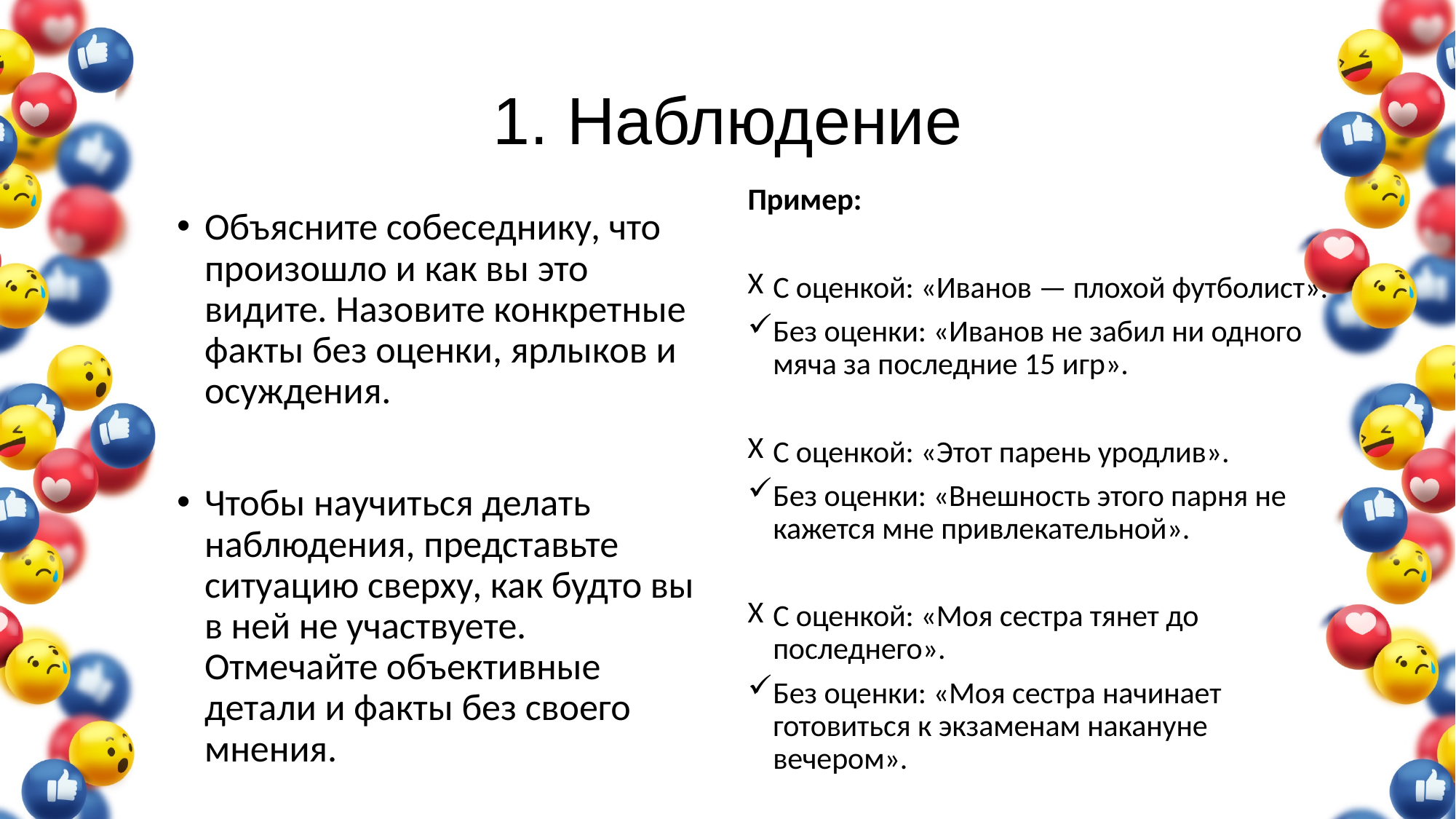

# 1. Наблюдение
Пример:

С оценкой: «Иванов — плохой футболист».
Без оценки: «Иванов не забил ни одного мяча за последние 15 игр».

С оценкой: «Этот парень уродлив».
Без оценки: «Внешность этого парня не кажется мне привлекательной».

С оценкой: «Моя сестра тянет до последнего».
Без оценки: «Моя сестра начинает готовиться к экзаменам накануне вечером».

Объясните собеседнику, что произошло и как вы это видите. Назовите конкретные факты без оценки, ярлыков и осуждения.

Чтобы научиться делать наблюдения, представьте ситуацию сверху, как будто вы в ней не участвуете. Отмечайте объективные детали и факты без своего мнения.